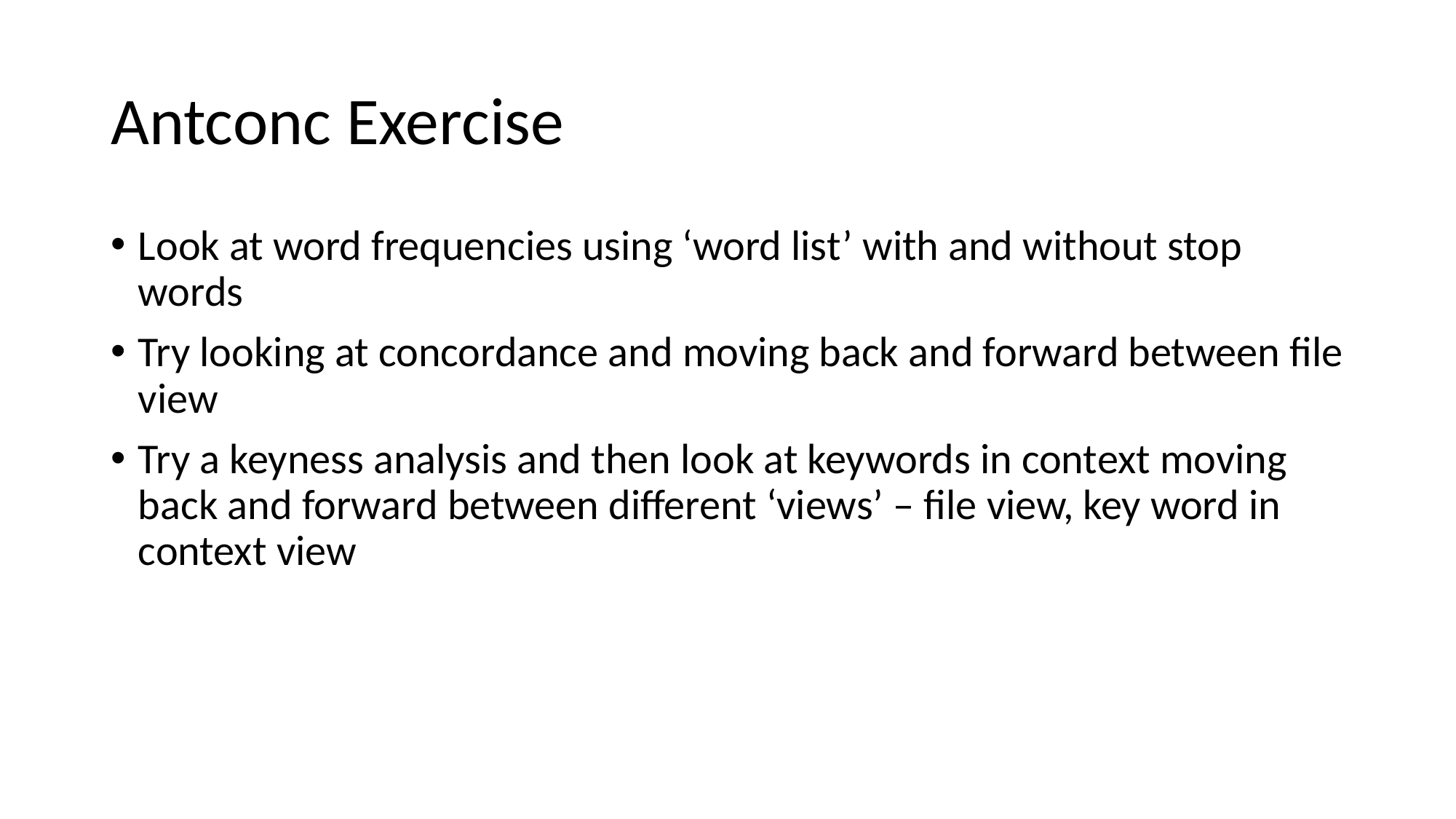

# Antconc Exercise
Look at word frequencies using ‘word list’ with and without stop words
Try looking at concordance and moving back and forward between file view
Try a keyness analysis and then look at keywords in context moving back and forward between different ‘views’ – file view, key word in context view